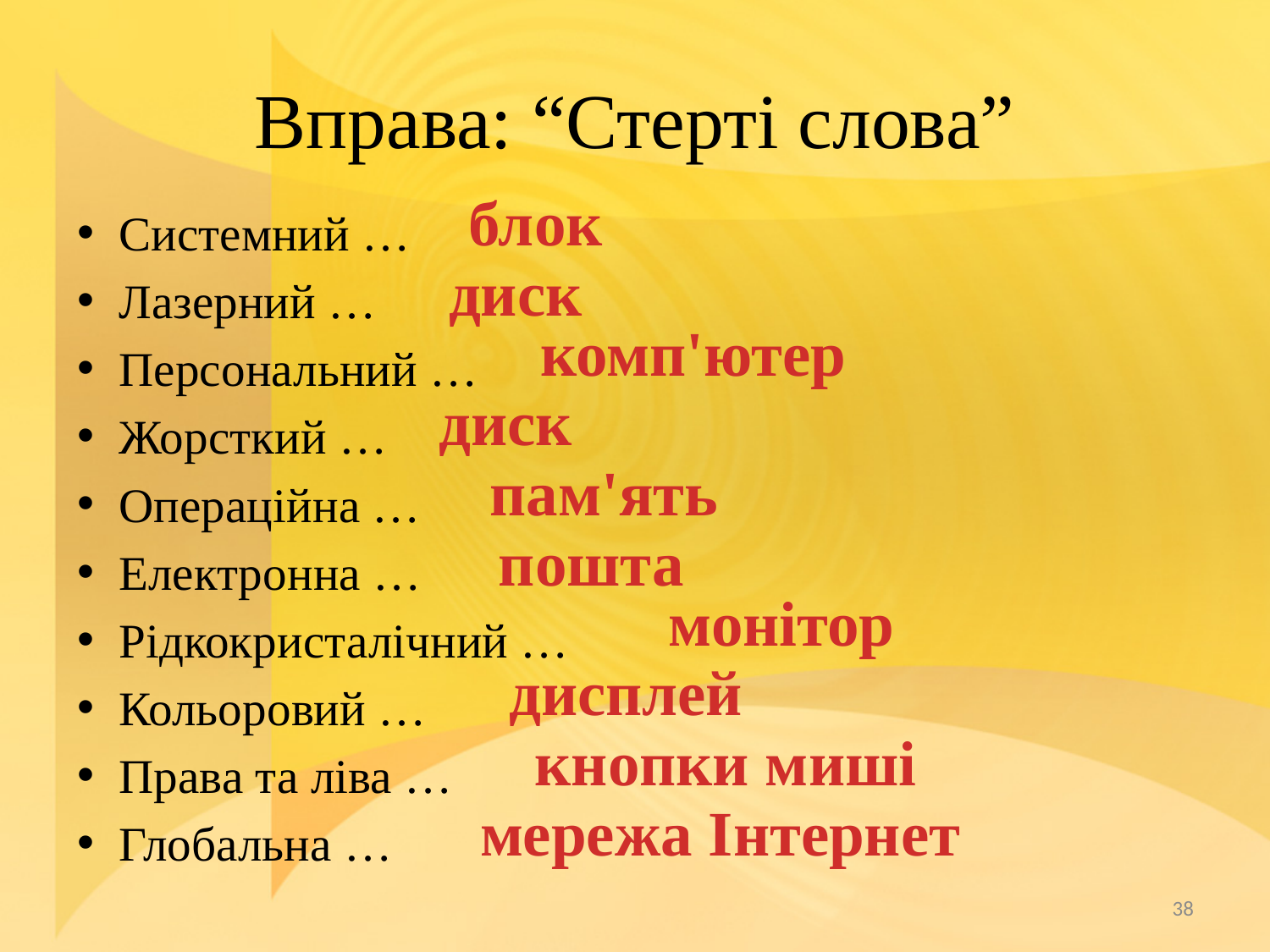

# Вправа: “Стерті слова”
блок
Системний …
Лазерний …
Персональний …
Жорсткий …
Операційна …
Електронна …
Рідкокристалічний …
Кольоровий …
Права та ліва …
Глобальна …

диск
комп'ютер
диск
пам'ять
пошта
монітор
дисплей
кнопки миші
мережа Інтернет
38